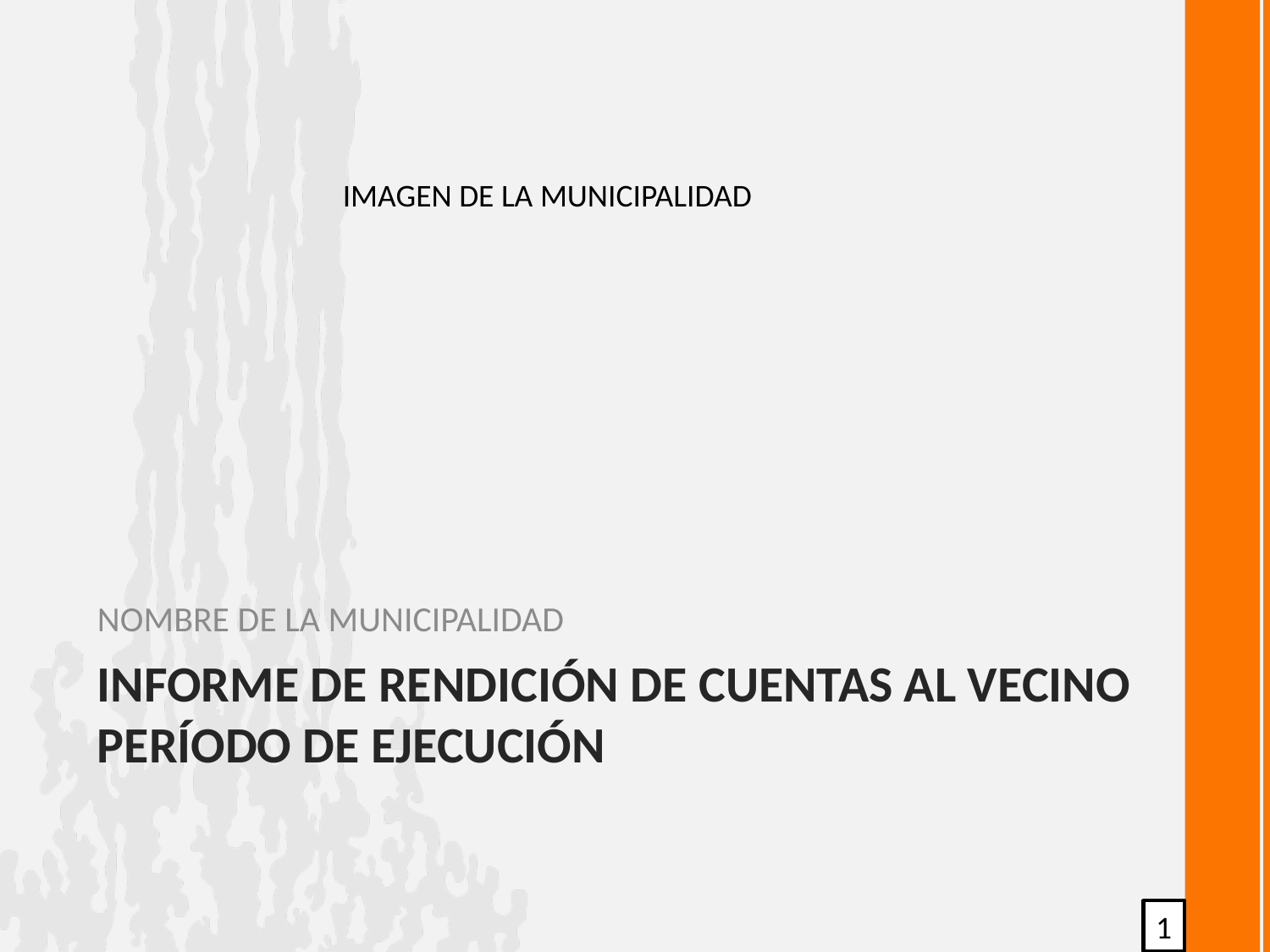

IMAGEN DE LA MUNICIPALIDAD
NOMBRE DE LA MUNICIPALIDAD
# INFORME DE RENDICIÓN DE CUENTAS AL VECINO PERÍODO DE EJECUCIÓN
1